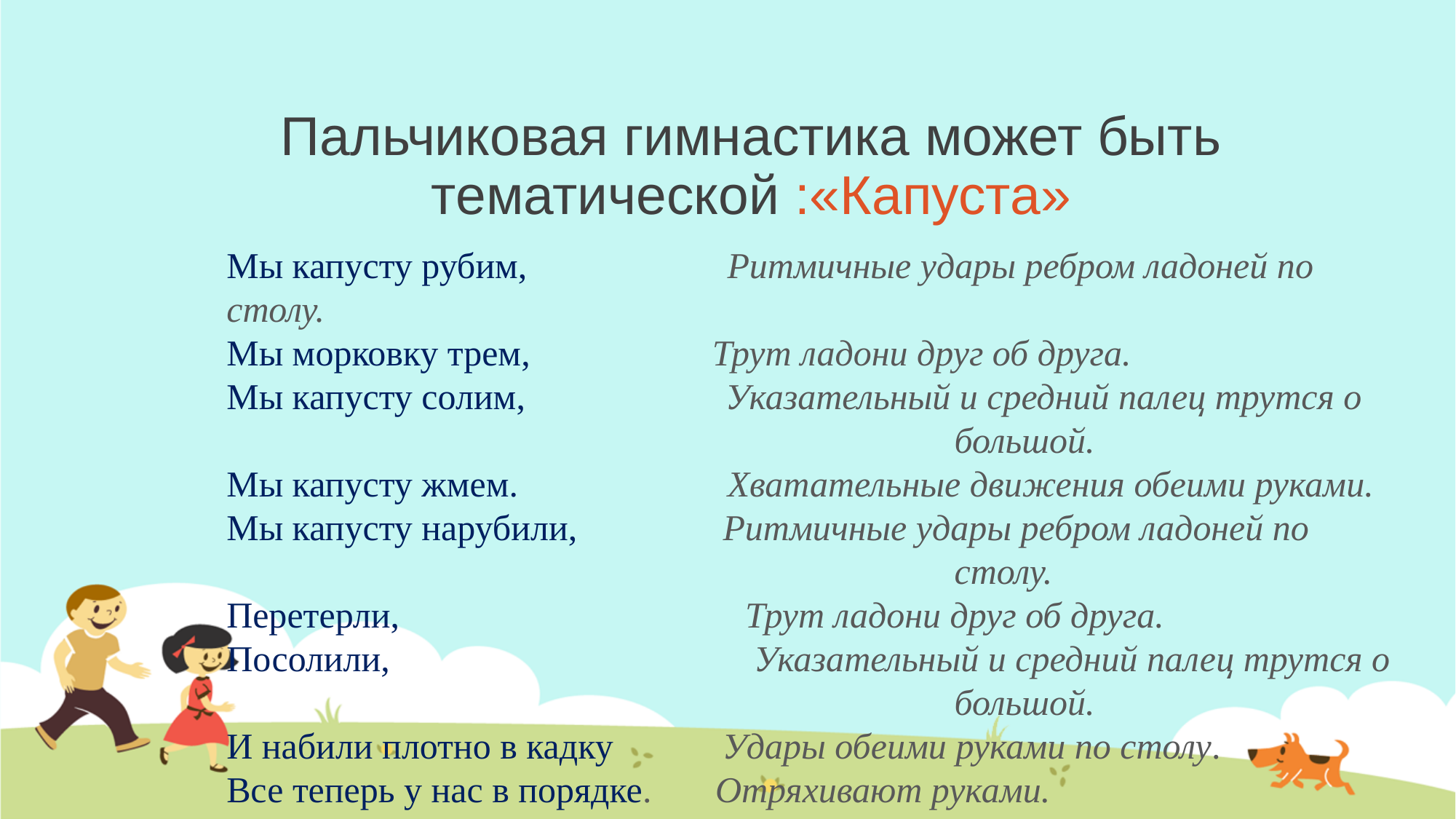

Пальчиковая гимнастика может быть тематической :«Капуста»
Мы капусту рубим,                      Ритмичные удары ребром ладоней по  столу.
Мы морковку трем,                    Трут ладони друг об друга.
Мы капусту солим,                      Указательный и средний палец трутся о   
                                                                                большой.
Мы капусту жмем.                       Хватательные движения обеими руками.
Мы капусту нарубили,                Ритмичные удары ребром ладоней по  
                                                                                столу.
Перетерли,                                      Трут ладони друг об друга.
Посолили,                                        Указательный и средний палец трутся о   
                                                                                большой.
И набили плотно в кадку            Удары обеими руками по столу.
Все теперь у нас в порядке.       Отряхивают руками.